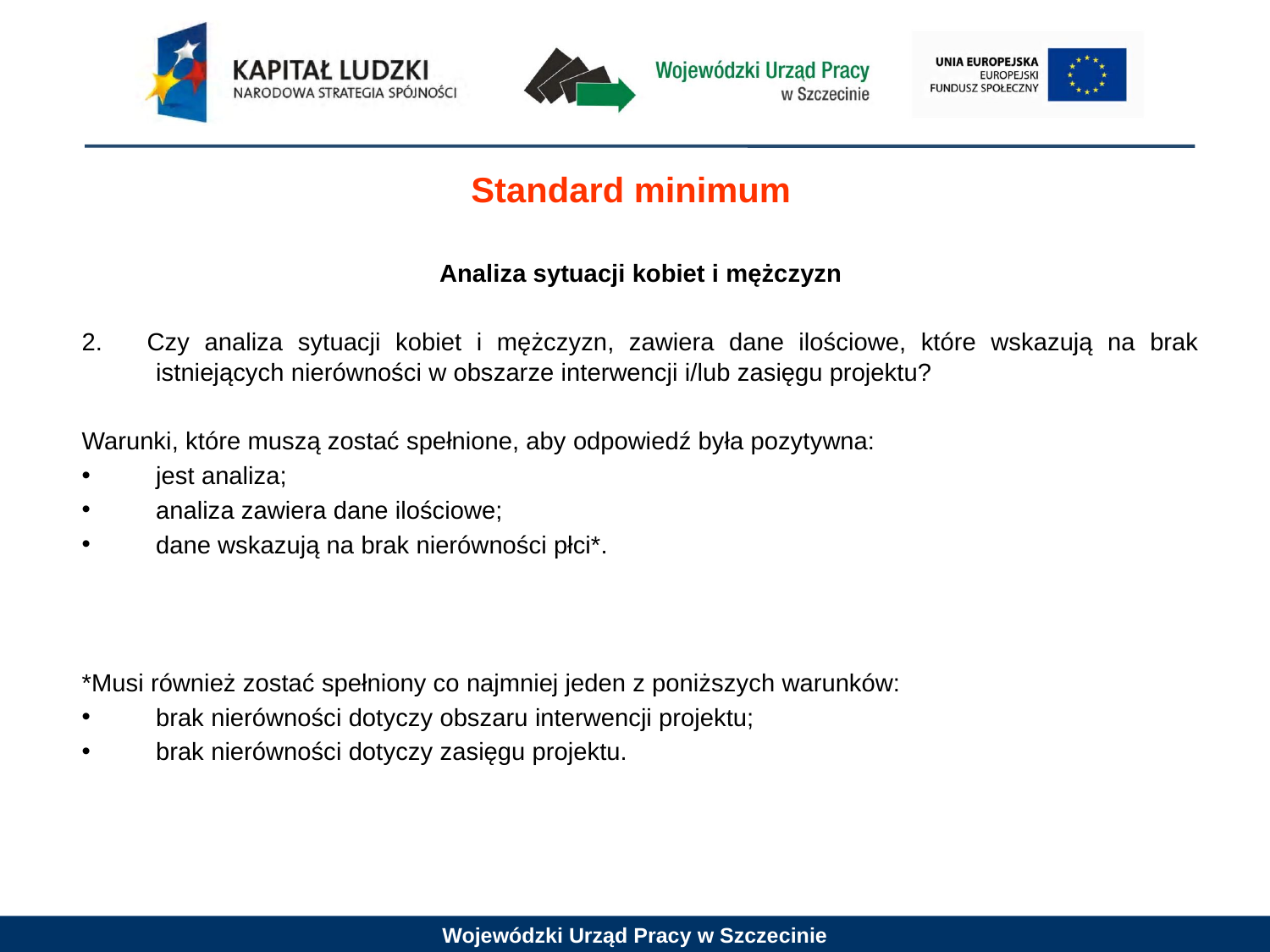

Standard minimum

Analiza sytuacji kobiet i mężczyzn

2.   Czy analiza sytuacji kobiet i mężczyzn, zawiera dane ilościowe, które wskazują na brak istniejących nierówności w obszarze interwencji i/lub zasięgu projektu?

Warunki, które muszą zostać spełnione, aby odpowiedź była pozytywna:
jest analiza;
analiza zawiera dane ilościowe;
dane wskazują na brak nierówności płci*.

*Musi również zostać spełniony co najmniej jeden z poniższych warunków:
brak nierówności dotyczy obszaru interwencji projektu;
brak nierówności dotyczy zasięgu projektu.